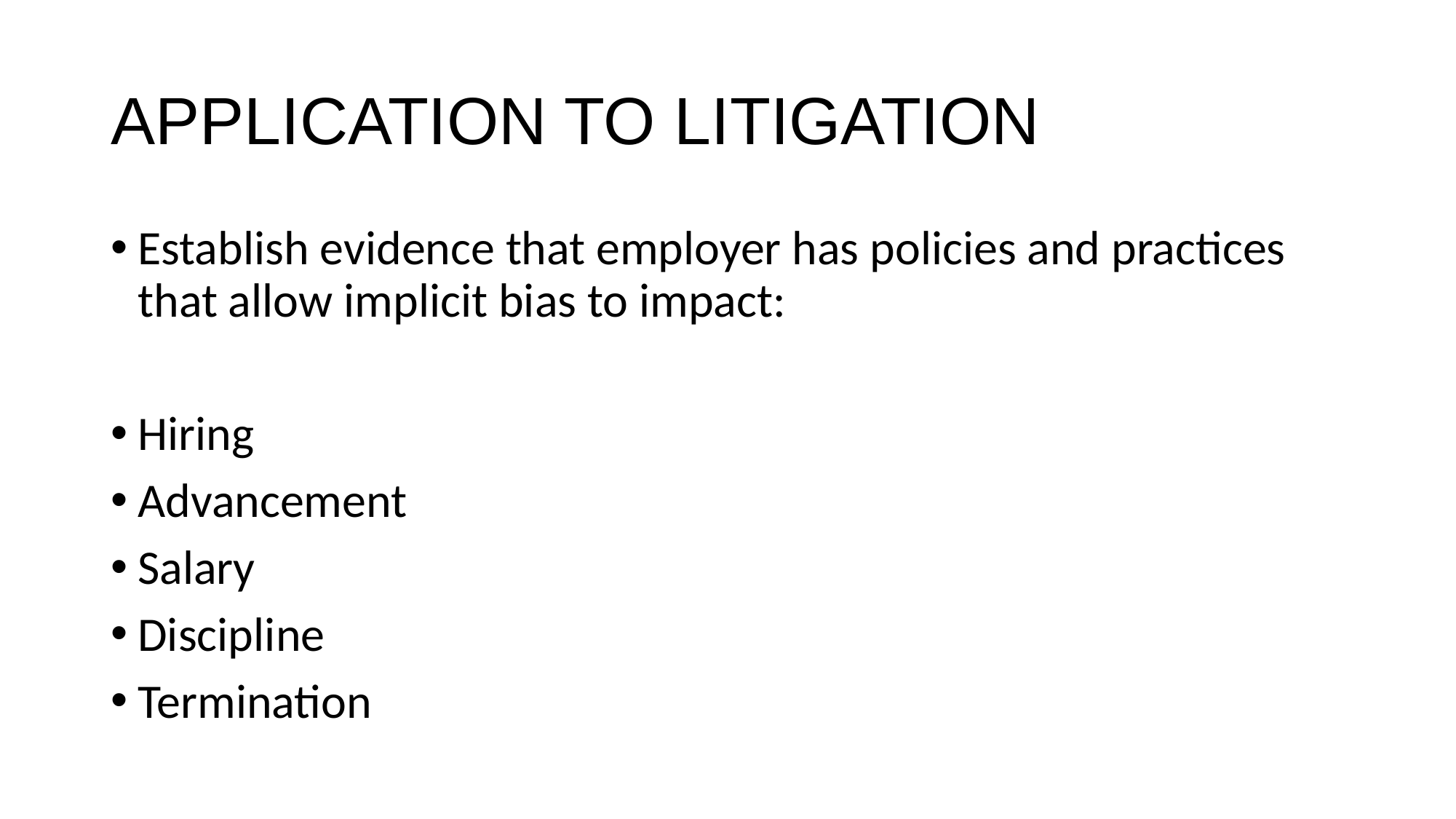

# APPLICATION TO LITIGATION
Establish evidence that employer has policies and practices that allow implicit bias to impact:

Hiring
Advancement
Salary
Discipline
Termination